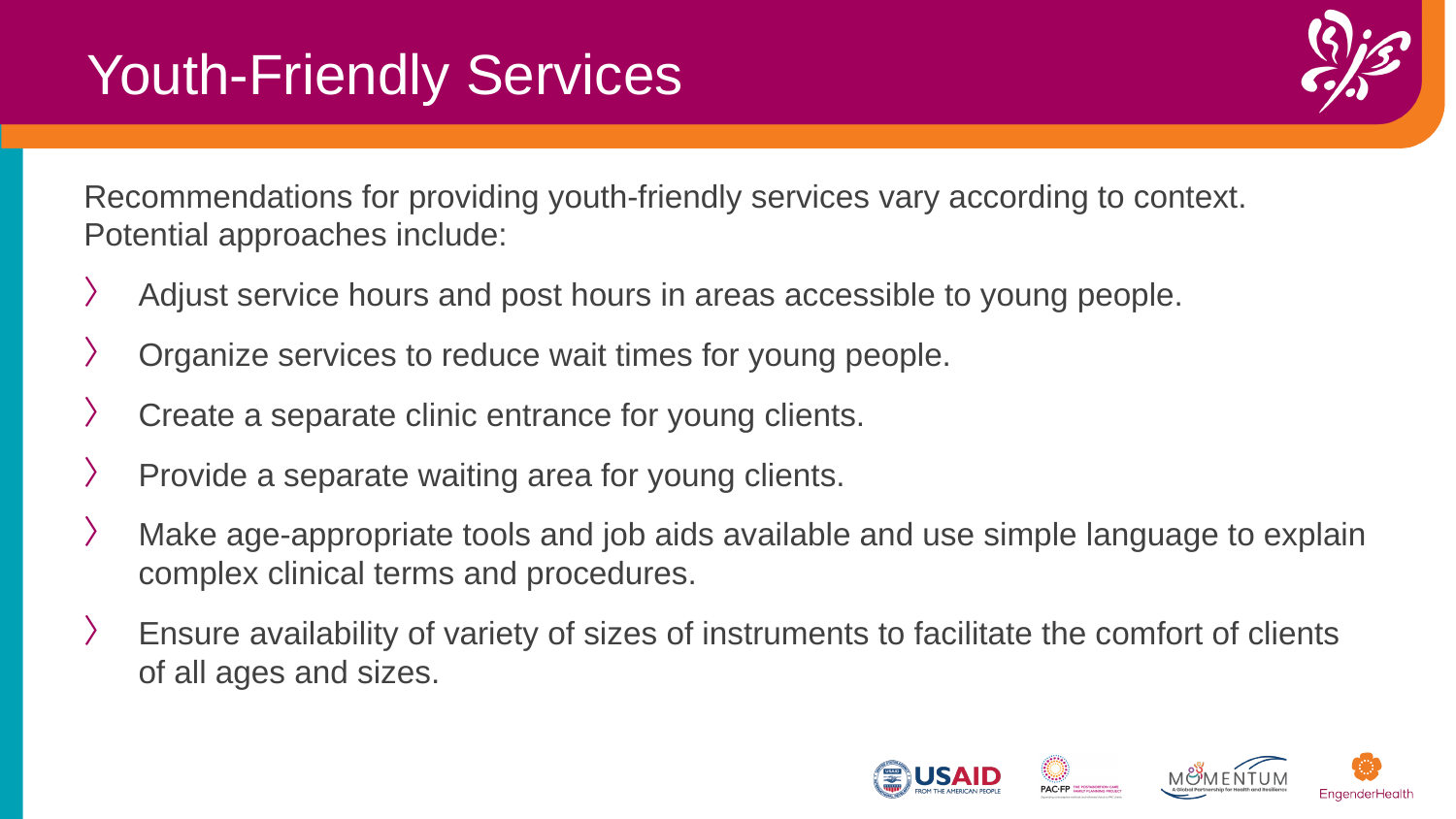

Youth-Friendly Services
Recommendations for providing youth-friendly services vary according to context. Potential approaches include:
Adjust service hours and post hours in areas accessible to young people.
Organize services to reduce wait times for young people.
Create a separate clinic entrance for young clients.
Provide a separate waiting area for young clients.
Make age-appropriate tools and job aids available and use simple language to explain complex clinical terms and procedures.
Ensure availability of variety of sizes of instruments to facilitate the comfort of clients of all ages and sizes.